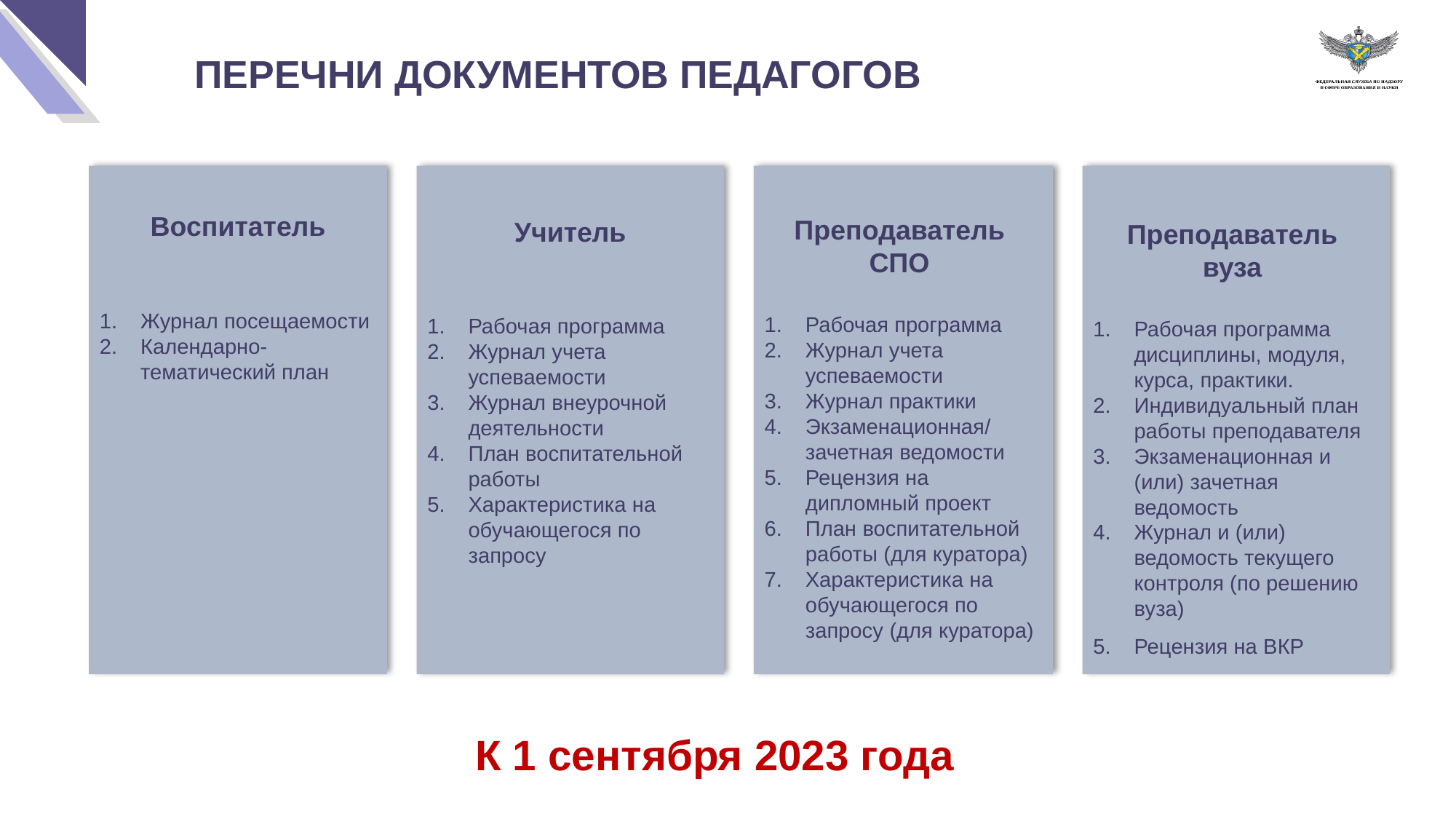

ПЕРЕЧНИ ДОКУМЕНТОВ ПЕДАГОГОВ

Воспитатель

Журнал посещаемости
Календарно-тематический план

Учитель

Рабочая программа
Журнал учета успеваемости
Журнал внеурочной деятельности
План воспитательной работы
Характеристика на обучающегося по запросу

Преподаватель  СПО

Рабочая программа
Журнал учета успеваемости
Журнал практики
Экзаменационная/ зачетная ведомости
Рецензия на дипломный проект
План воспитательной работы (для куратора)
Характеристика на обучающегося по запросу (для куратора)

Преподаватель
вуза

Рабочая программа дисциплины, модуля, курса, практики.
Индивидуальный план работы преподавателя
Экзаменационная и (или) зачетная ведомость
Журнал и (или) ведомость текущего контроля (по решению вуза)
Рецензия на ВКР

К 1 сентября 2023 года